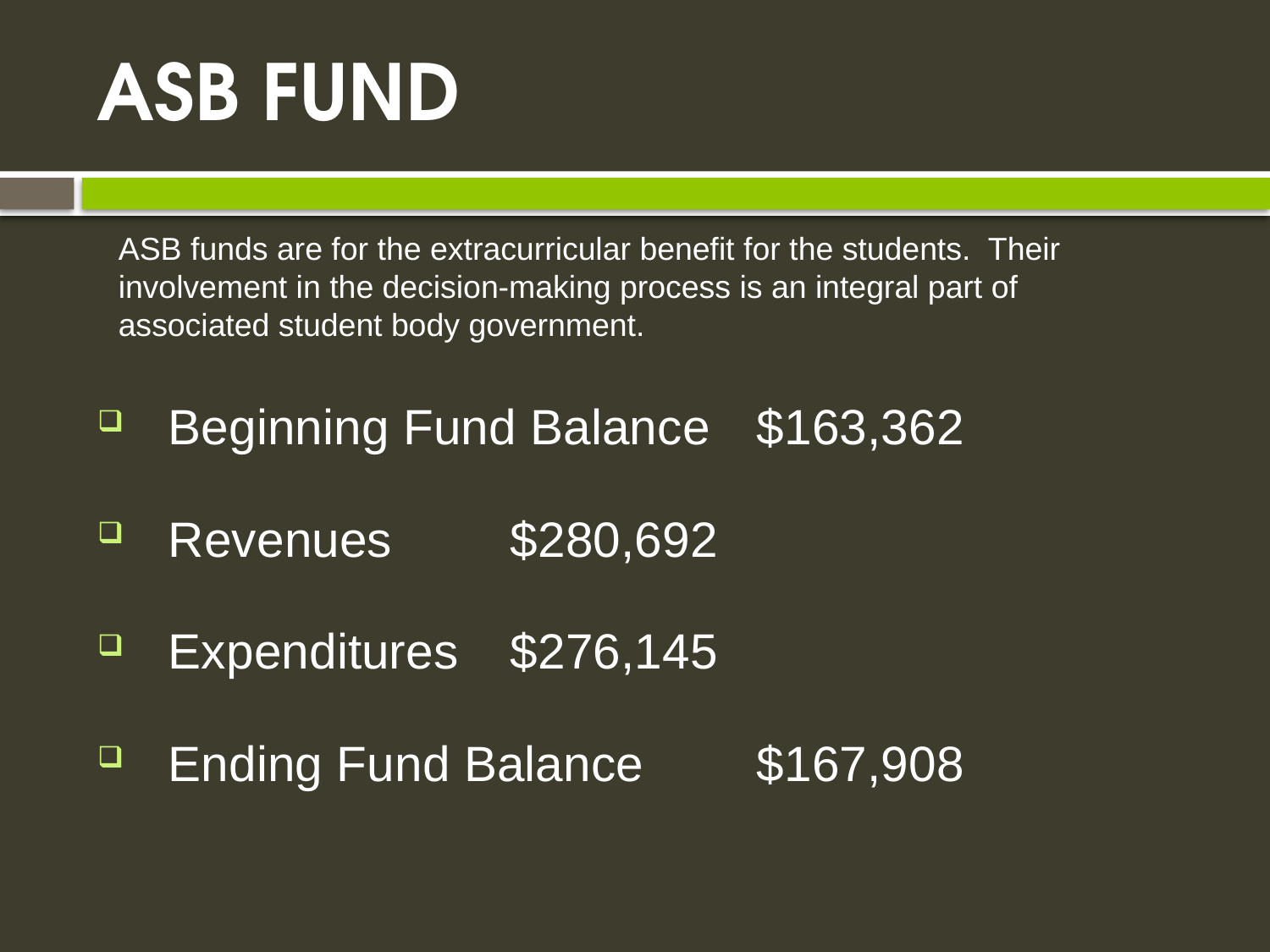

# ASB FUND
ASB funds are for the extracurricular benefit for the students.  Their involvement in the decision-making process is an integral part of associated student body government.

  Beginning Fund Balance		$163,362

  Revenues				$280,692

  Expenditures				$276,145

  Ending Fund Balance			$167,908